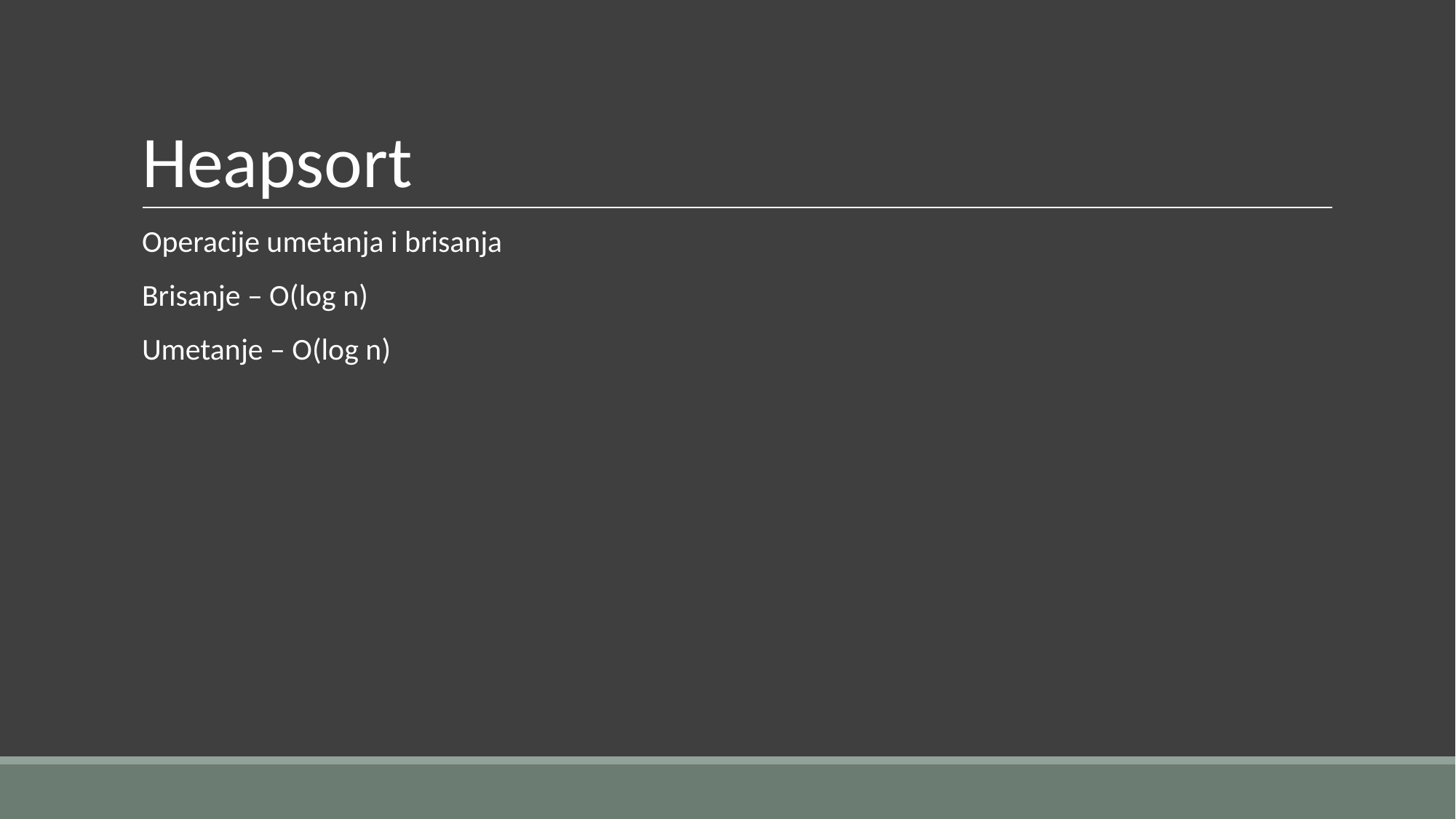

# Heapsort
Operacije umetanja i brisanja
Brisanje – O(log n)
Umetanje – O(log n)